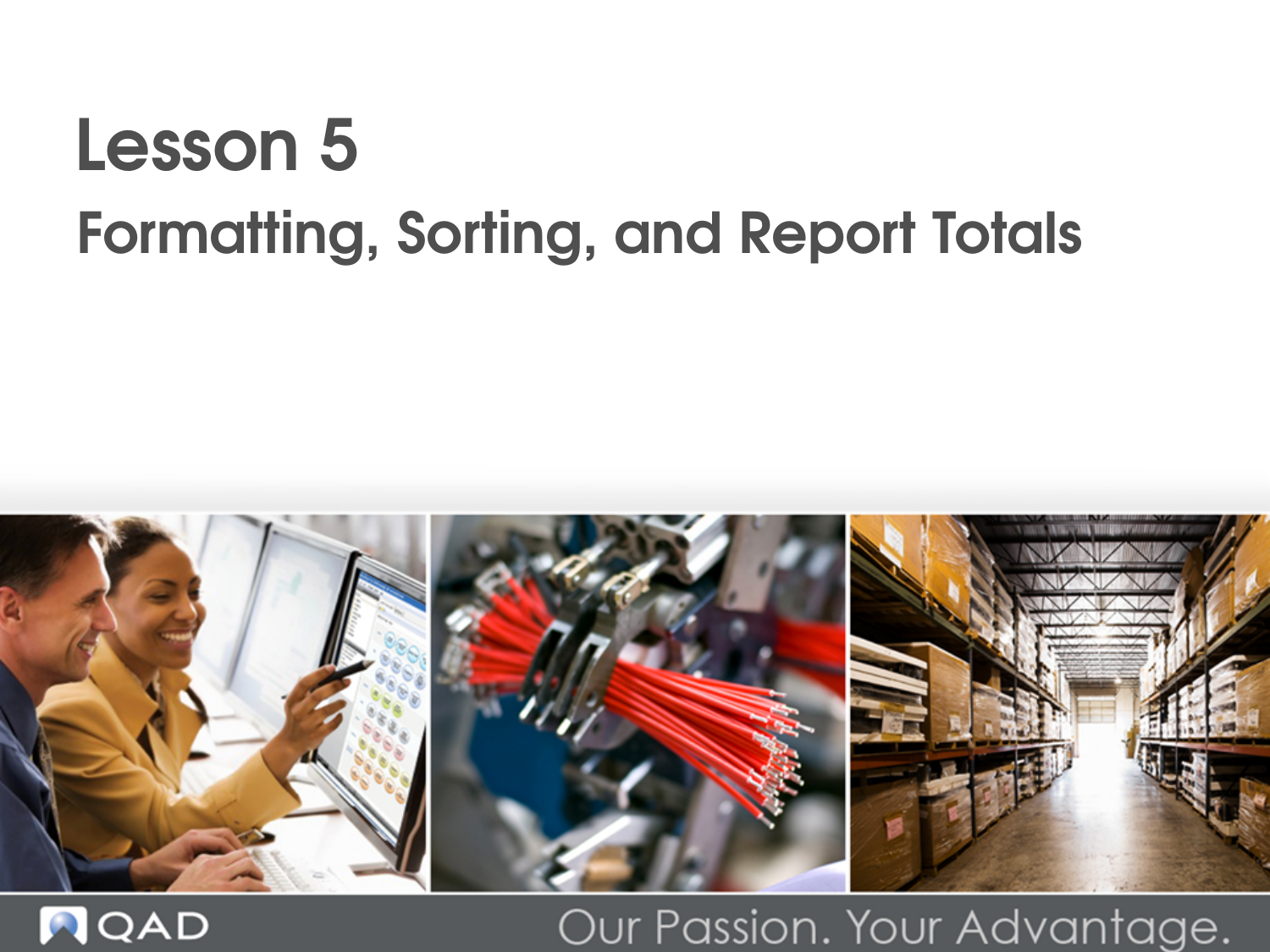

Lesson 5
# Formatting, Sorting, and Report Totals